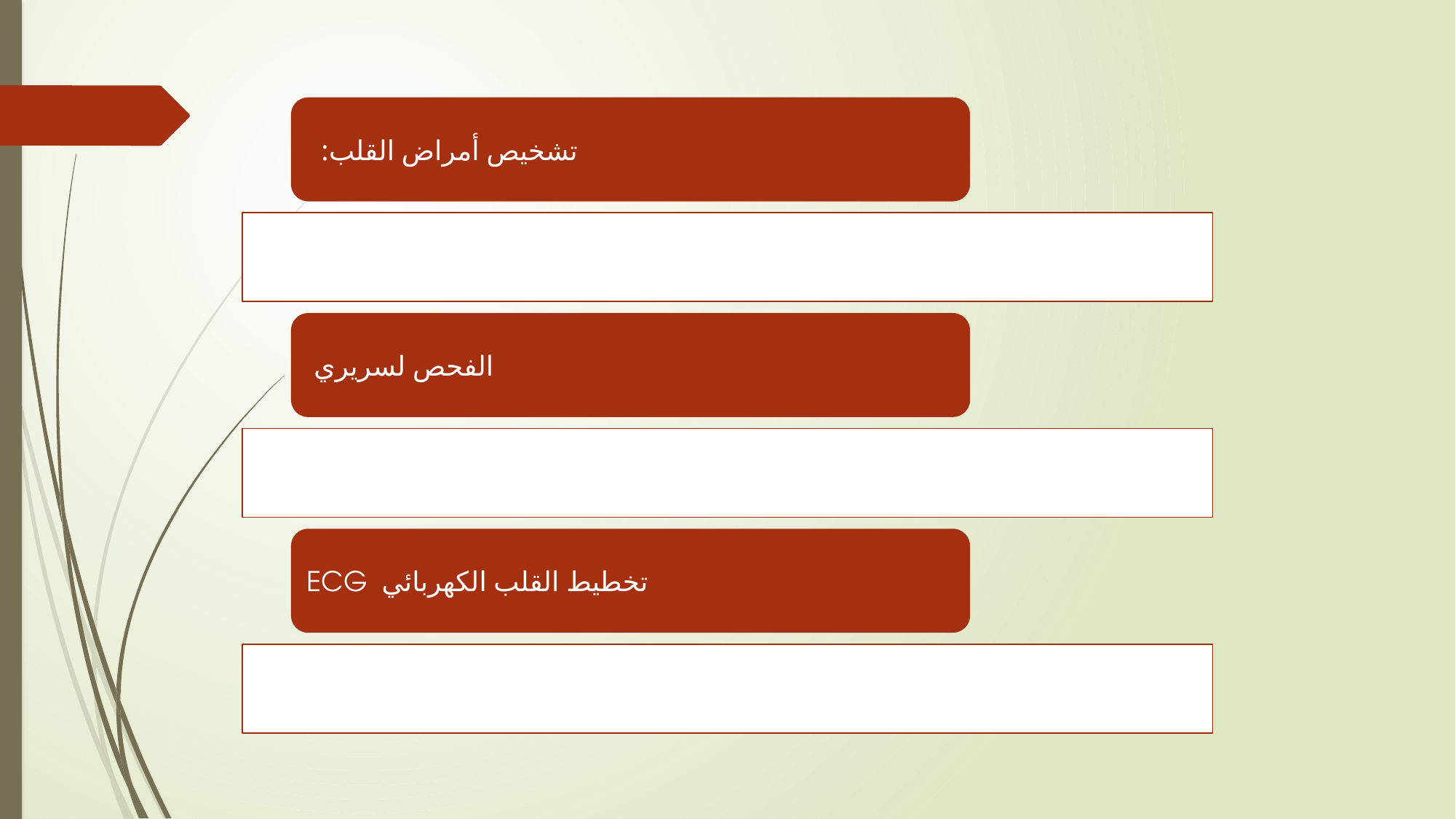

تشخيص أمراض القلب:
الفحص لسريري
تخطيط القلب الكهربائي  ECG